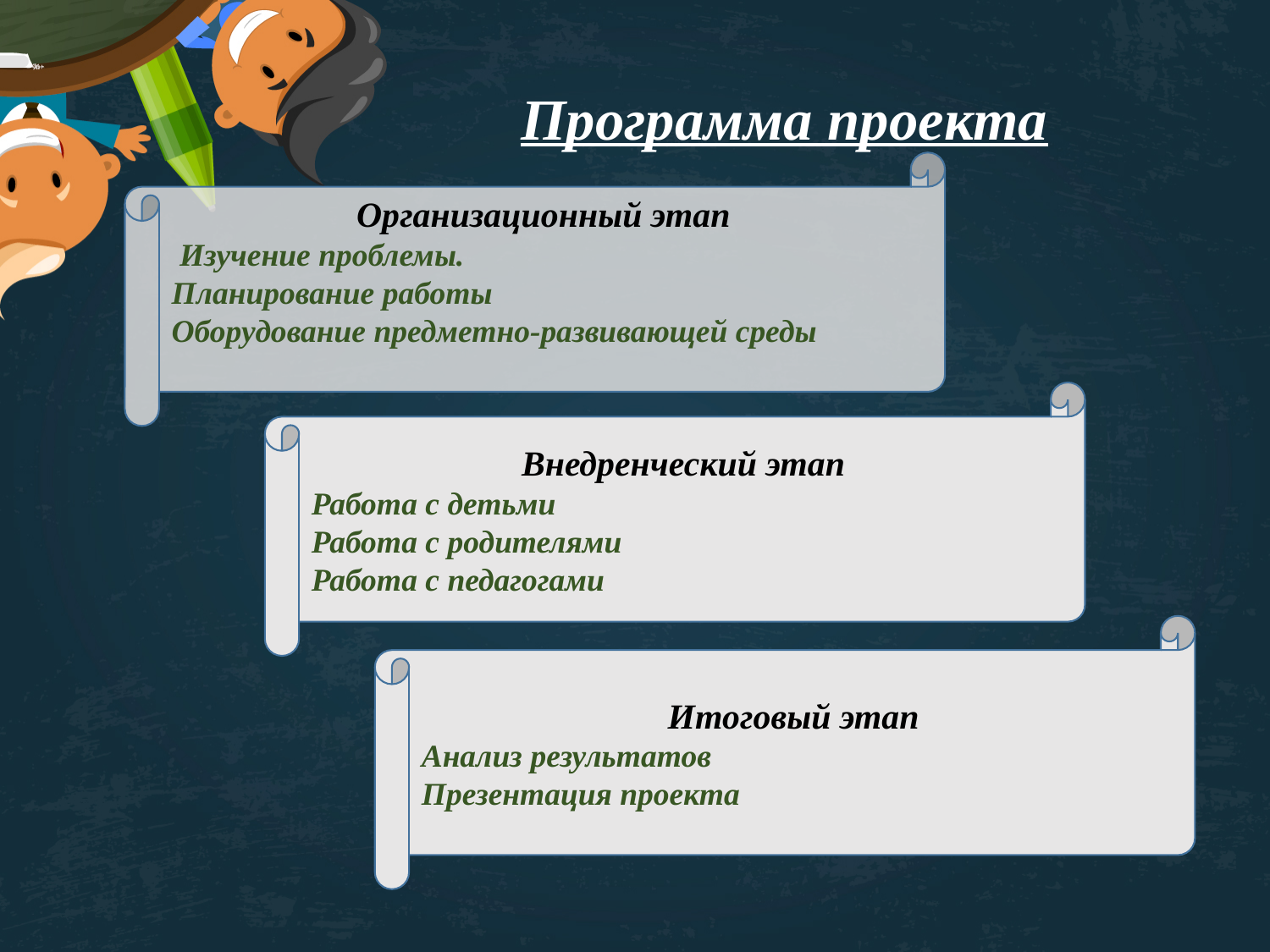

# Программа проекта
Организационный этап
 Изучение проблемы.
Планирование работы
Оборудование предметно-развивающей среды

Внедренческий этап
Работа с детьми
Работа с родителями
Работа с педагогами

Итоговый этап
Анализ результатов
Презентация проекта